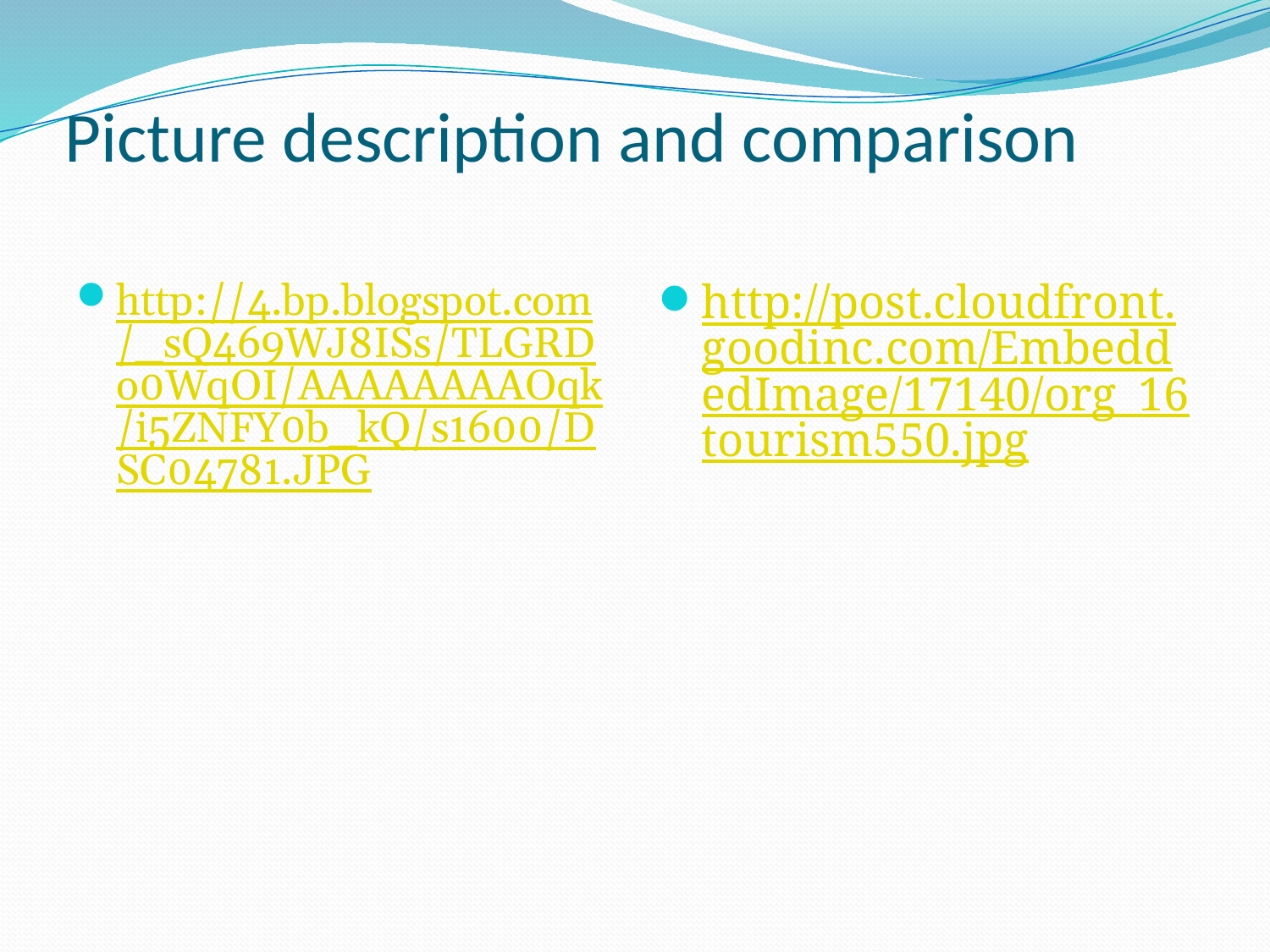

# Picture description and comparison
http://4.bp.blogspot.com/_sQ469WJ8ISs/TLGRDo0WqOI/AAAAAAAAOqk/i5ZNFY0b_kQ/s1600/DSC04781.JPG

http://post.cloudfront.goodinc.com/EmbeddedImage/17140/org_16tourism550.jpg